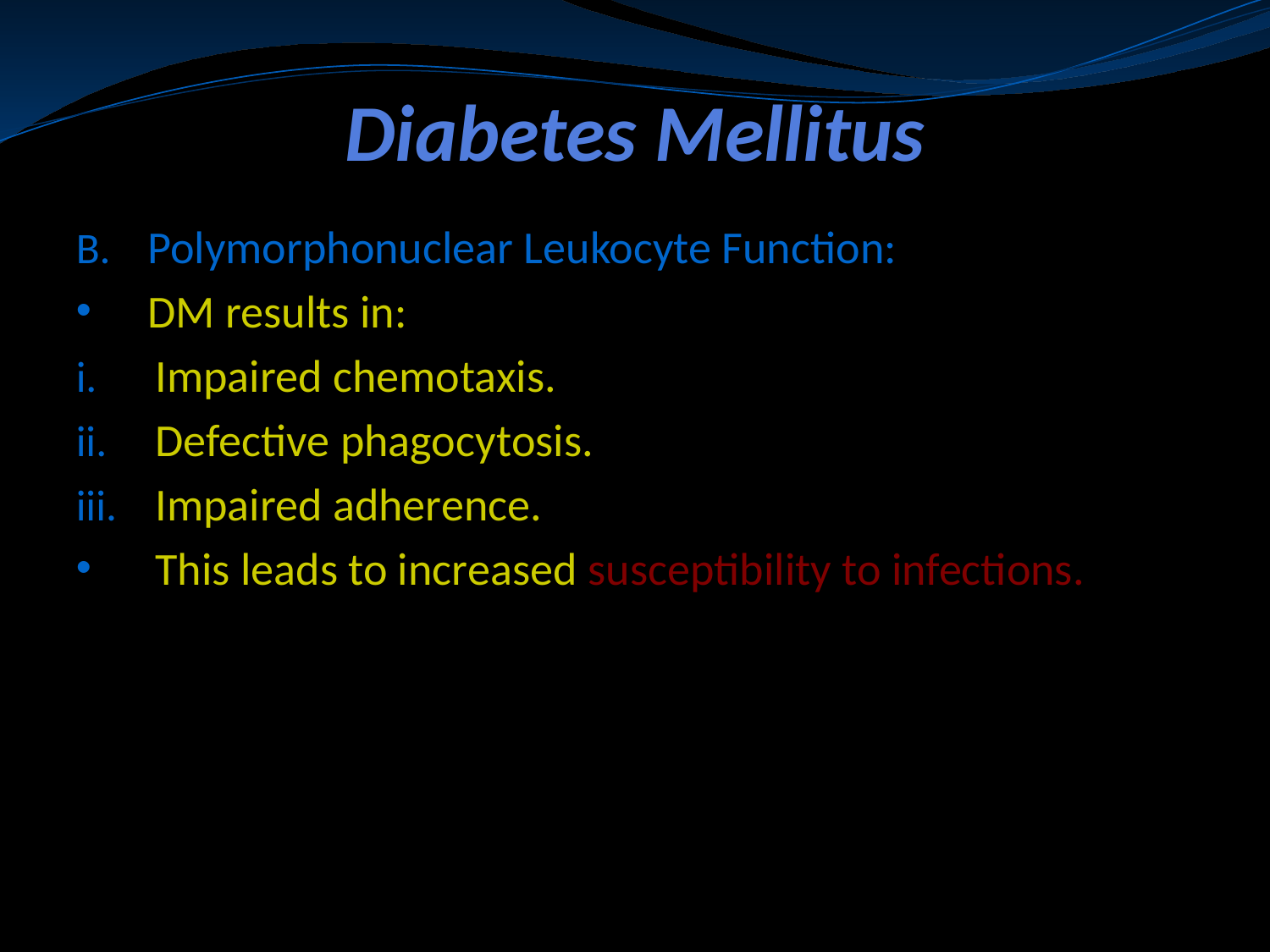

# Diabetes Mellitus
Polymorphonuclear Leukocyte Function:
DM results in:
Impaired chemotaxis.
Defective phagocytosis.
Impaired adherence.
This leads to increased susceptibility to infections.